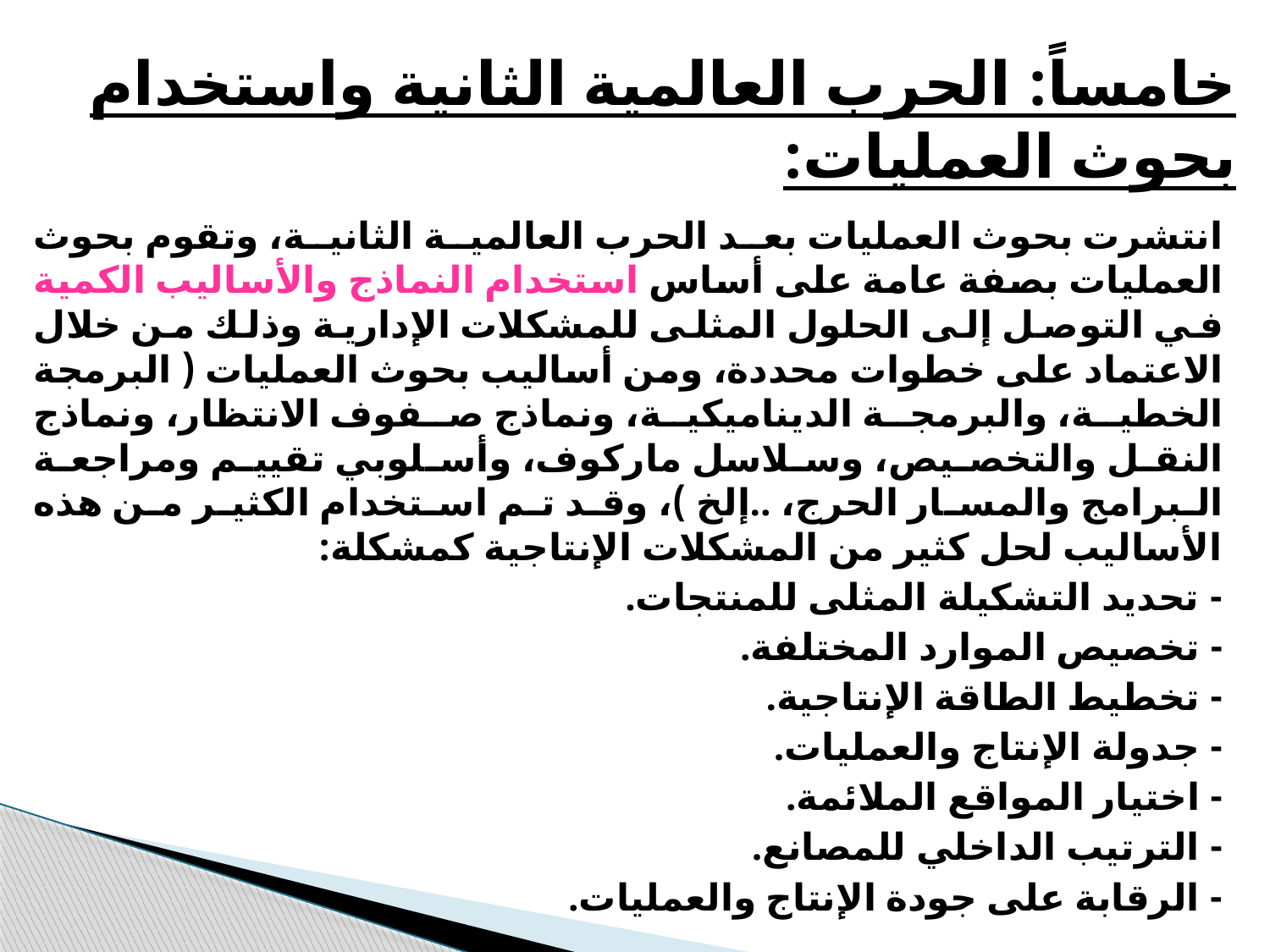

# خامساً: الحرب العالمية الثانية واستخدام بحوث العمليات:
انتشرت بحوث العمليات بعد الحرب العالمية الثانية، وتقوم بحوث العمليات بصفة عامة على أساس استخدام النماذج والأساليب الكمية في التوصل إلى الحلول المثلى للمشكلات الإدارية وذلك من خلال الاعتماد على خطوات محددة، ومن أساليب بحوث العمليات ( البرمجة الخطية، والبرمجة الديناميكية، ونماذج صفوف الانتظار، ونماذج النقل والتخصيص، وسلاسل ماركوف، وأسلوبي تقييم ومراجعة البرامج والمسار الحرج، ..إلخ )، وقد تم استخدام الكثير من هذه الأساليب لحل كثير من المشكلات الإنتاجية كمشكلة:
- تحديد التشكيلة المثلى للمنتجات.
- تخصيص الموارد المختلفة.
- تخطيط الطاقة الإنتاجية.
- جدولة الإنتاج والعمليات.
- اختيار المواقع الملائمة.
- الترتيب الداخلي للمصانع.
- الرقابة على جودة الإنتاج والعمليات.